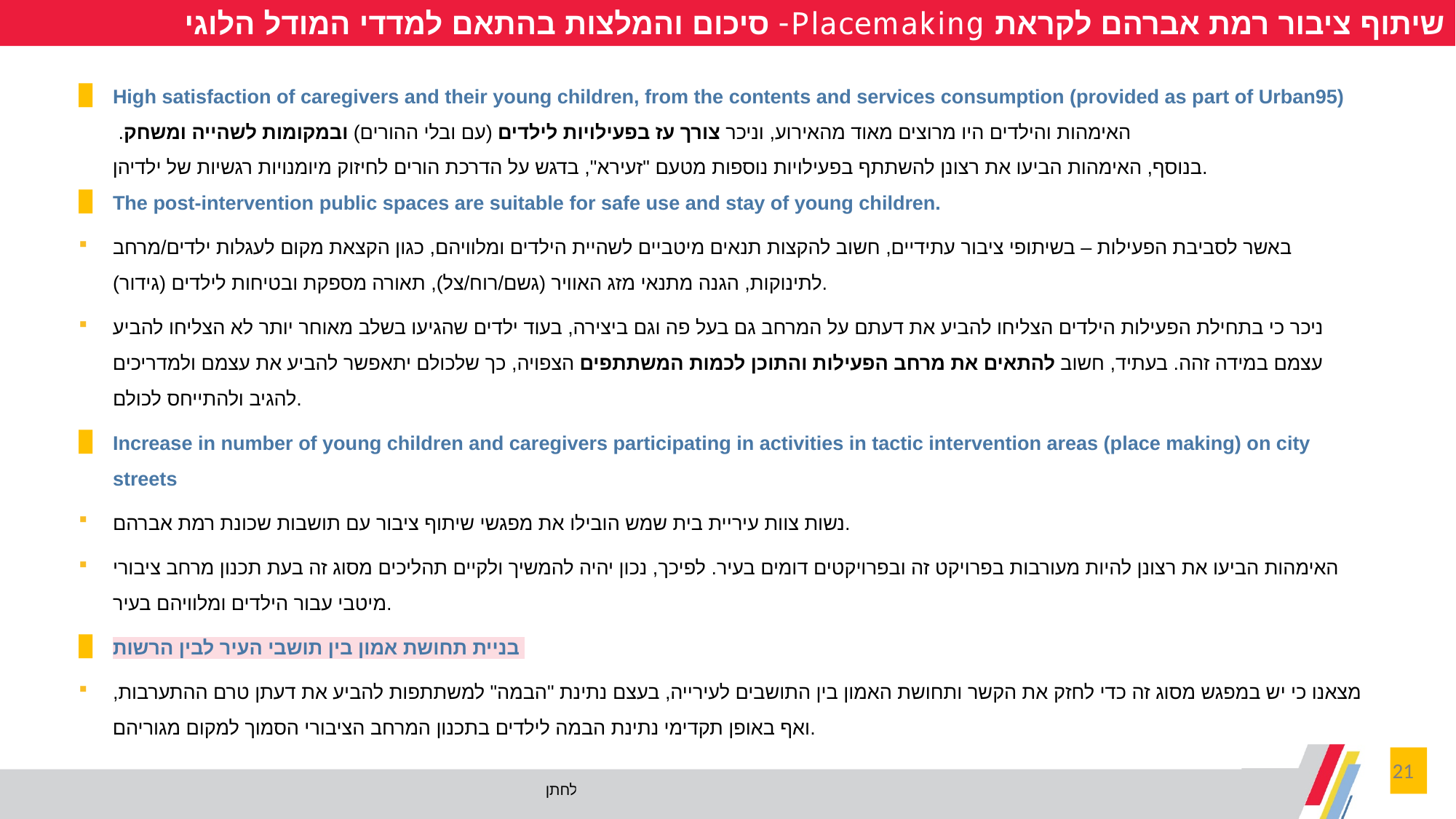

שיתוף ציבור רמת אברהם לקראת Placemaking- סיכום והמלצות בהתאם למדדי המודל הלוגי
High satisfaction of caregivers and their young children, from the contents and services consumption (provided as part of Urban95) האימהות והילדים היו מרוצים מאוד מהאירוע, וניכר צורך עז בפעילויות לילדים (עם ובלי ההורים) ובמקומות לשהייה ומשחק.
בנוסף, האימהות הביעו את רצונן להשתתף בפעילויות נוספות מטעם "זעירא", בדגש על הדרכת הורים לחיזוק מיומנויות רגשיות של ילדיהן.
The post-intervention public spaces are suitable for safe use and stay of young children.
באשר לסביבת הפעילות – בשיתופי ציבור עתידיים, חשוב להקצות תנאים מיטביים לשהיית הילדים ומלוויהם, כגון הקצאת מקום לעגלות ילדים/מרחב לתינוקות, הגנה מתנאי מזג האוויר (גשם/רוח/צל), תאורה מספקת ובטיחות לילדים (גידור).
ניכר כי בתחילת הפעילות הילדים הצליחו להביע את דעתם על המרחב גם בעל פה וגם ביצירה, בעוד ילדים שהגיעו בשלב מאוחר יותר לא הצליחו להביע עצמם במידה זהה. בעתיד, חשוב להתאים את מרחב הפעילות והתוכן לכמות המשתתפים הצפויה, כך שלכולם יתאפשר להביע את עצמם ולמדריכים להגיב ולהתייחס לכולם.
Increase in number of young children and caregivers participating in activities in tactic intervention areas (place making) on city streets
נשות צוות עיריית בית שמש הובילו את מפגשי שיתוף ציבור עם תושבות שכונת רמת אברהם.
האימהות הביעו את רצונן להיות מעורבות בפרויקט זה ובפרויקטים דומים בעיר. לפיכך, נכון יהיה להמשיך ולקיים תהליכים מסוג זה בעת תכנון מרחב ציבורי מיטבי עבור הילדים ומלוויהם בעיר.
בניית תחושת אמון בין תושבי העיר לבין הרשות
מצאנו כי יש במפגש מסוג זה כדי לחזק את הקשר ותחושת האמון בין התושבים לעירייה, בעצם נתינת "הבמה" למשתתפות להביע את דעתן טרם ההתערבות, ואף באופן תקדימי נתינת הבמה לילדים בתכנון המרחב הציבורי הסמוך למקום מגוריהם.
21